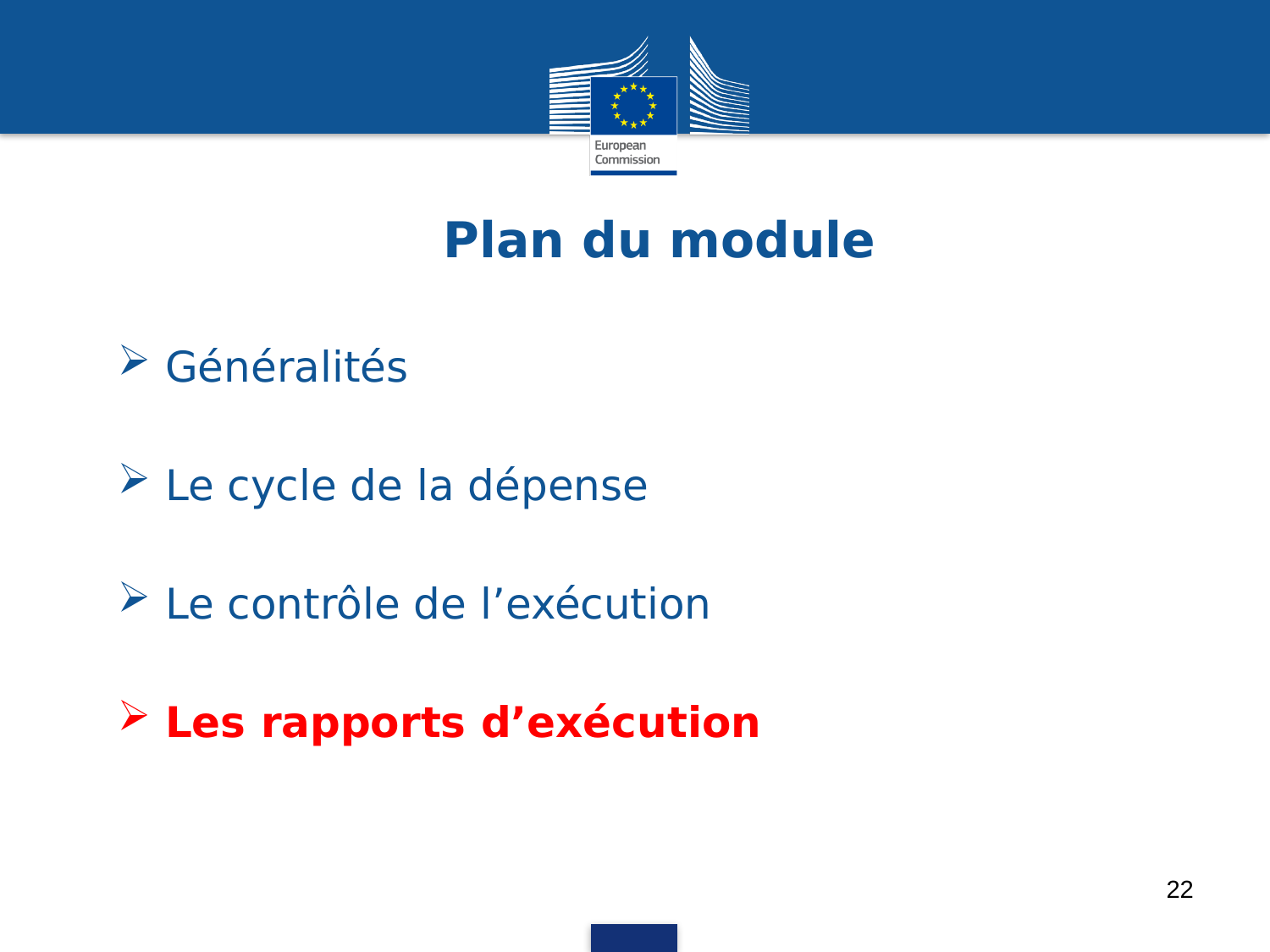

# Plan du module

Généralités

Le cycle de la dépense

Le contrôle de l’exécution

Les rapports d’exécution

22